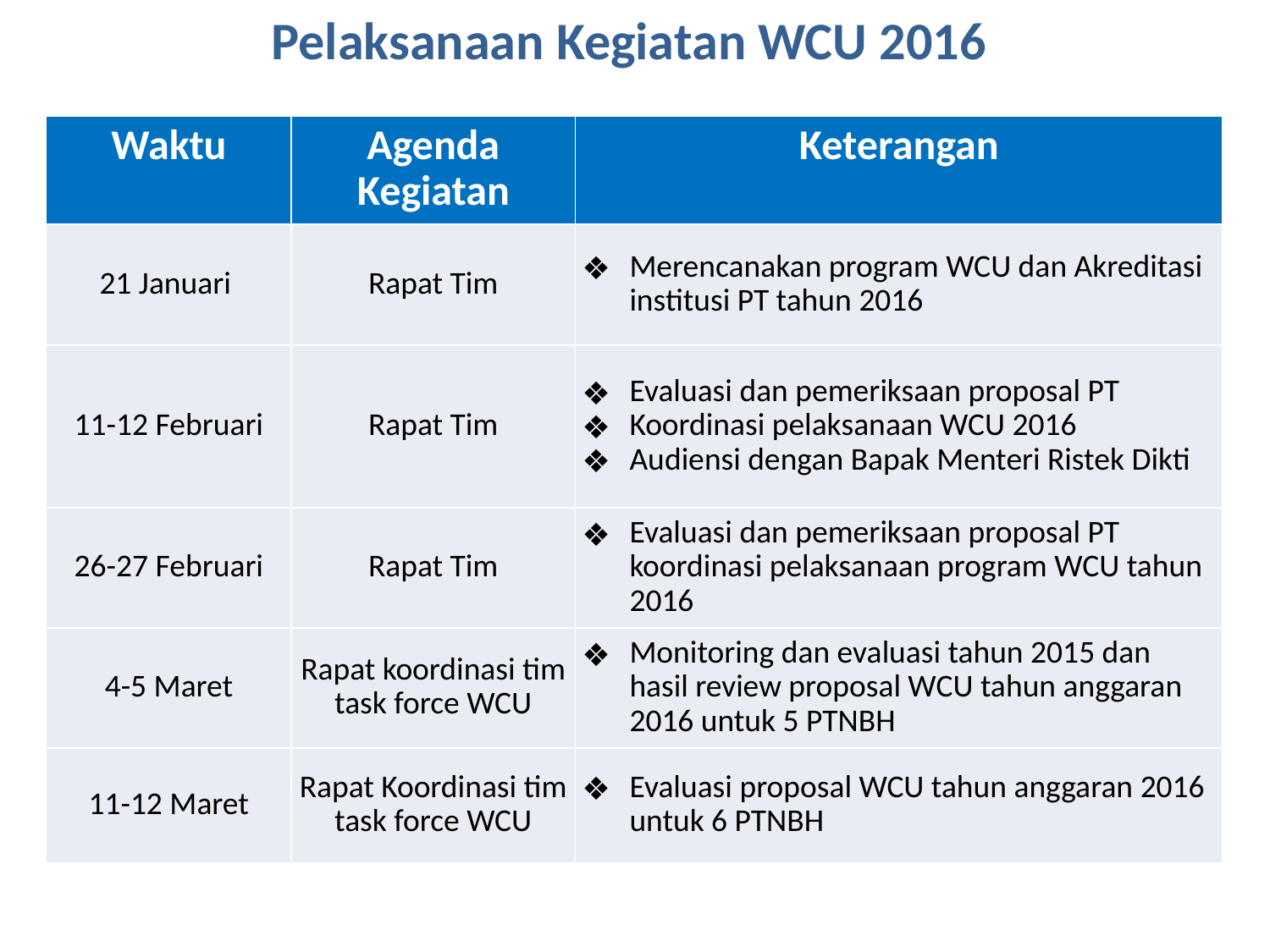

# Pelaksanaan Kegiatan WCU 2016
| Waktu | Agenda Kegiatan | Keterangan |
| --- | --- | --- |
| 21 Januari | Rapat Tim | Merencanakan program WCU dan Akreditasi institusi PT tahun 2016 |
| 11-12 Februari | Rapat Tim | Evaluasi dan pemeriksaan proposal PT Koordinasi pelaksanaan WCU 2016 Audiensi dengan Bapak Menteri Ristek Dikti |
| 26-27 Februari | Rapat Tim | Evaluasi dan pemeriksaan proposal PT koordinasi pelaksanaan program WCU tahun 2016 |
| 4-5 Maret | Rapat koordinasi tim task force WCU | Monitoring dan evaluasi tahun 2015 dan hasil review proposal WCU tahun anggaran 2016 untuk 5 PTNBH |
| 11-12 Maret | Rapat Koordinasi tim task force WCU | Evaluasi proposal WCU tahun anggaran 2016 untuk 6 PTNBH |